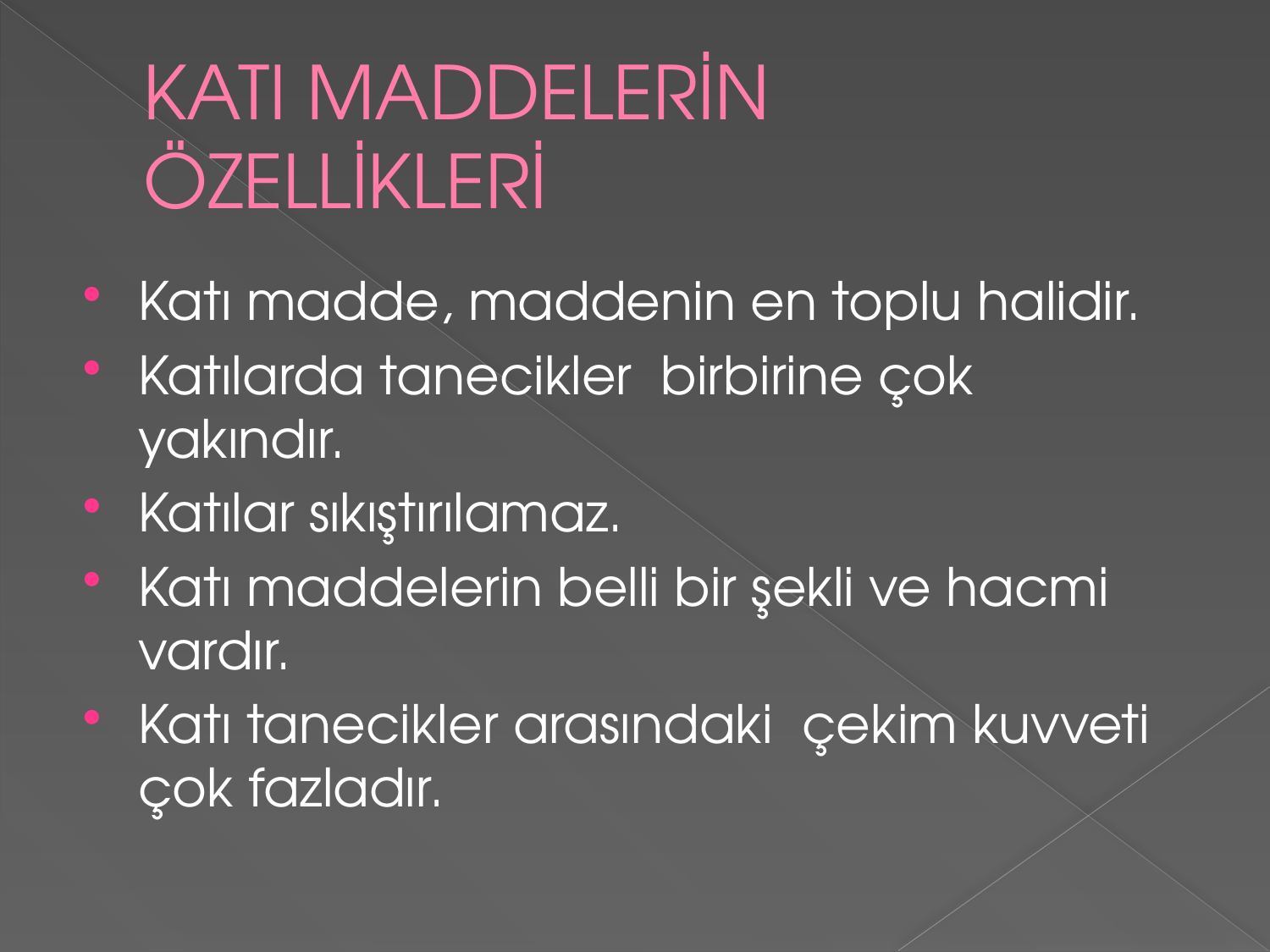

# KATI MADDELERİN ÖZELLİKLERİ
Katı madde, maddenin en toplu halidir.
Katılarda tanecikler  birbirine çok yakındır.
Katılar sıkıştırılamaz.
Katı maddelerin belli bir şekli ve hacmi vardır.
Katı tanecikler arasındaki  çekim kuvveti çok fazladır.